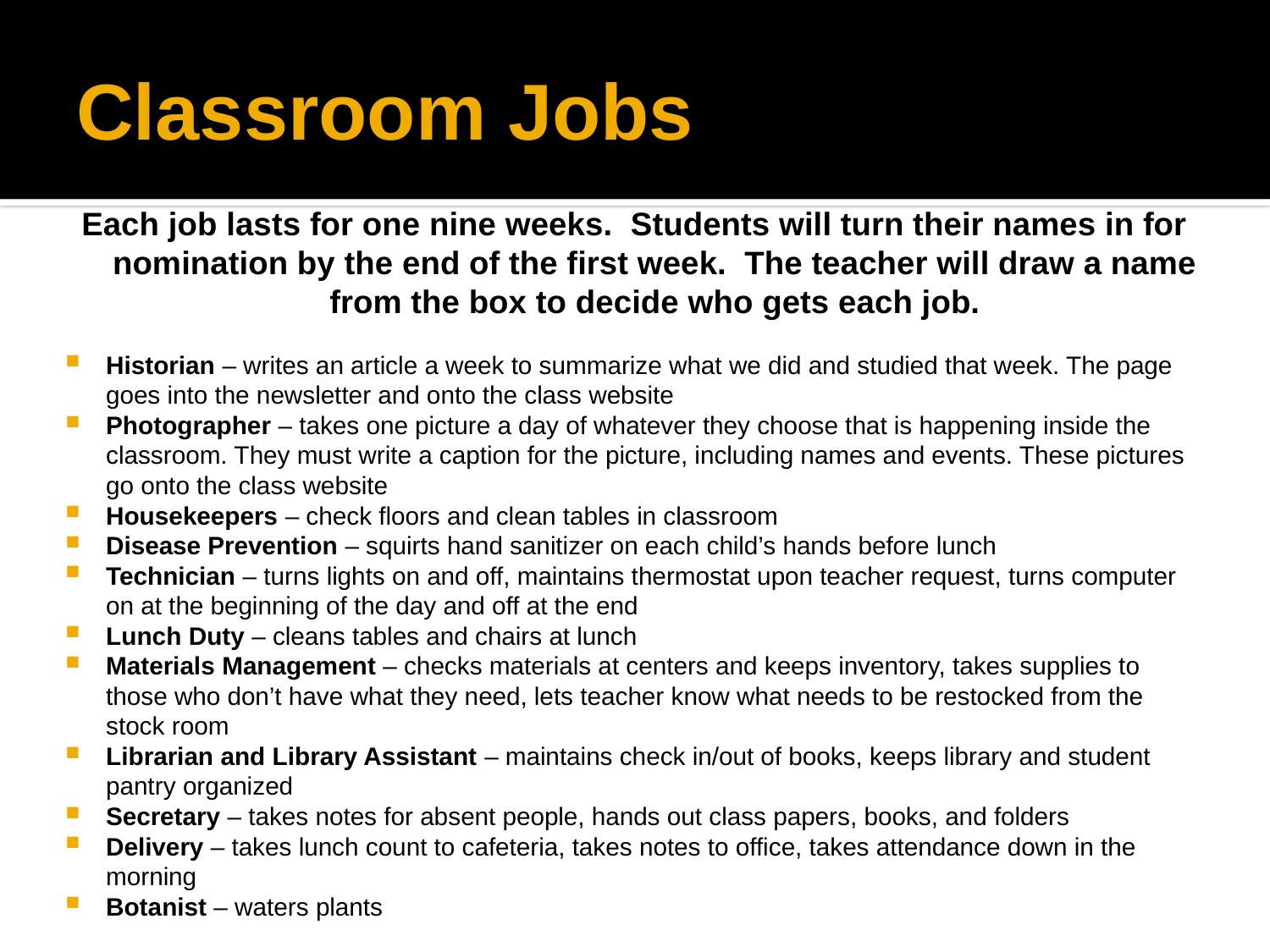

# Classroom Jobs
Each job lasts for one nine weeks.  Students will turn their names in for nomination by the end of the first week.  The teacher will draw a name from the box to decide who gets each job.

Historian – writes an article a week to summarize what we did and studied that week. The page goes into the newsletter and onto the class website
Photographer – takes one picture a day of whatever they choose that is happening inside the classroom. They must write a caption for the picture, including names and events. These pictures go onto the class website
Housekeepers – check floors and clean tables in classroom
Disease Prevention – squirts hand sanitizer on each child’s hands before lunch
Technician – turns lights on and off, maintains thermostat upon teacher request, turns computer on at the beginning of the day and off at the end
Lunch Duty – cleans tables and chairs at lunch
Materials Management – checks materials at centers and keeps inventory, takes supplies to those who don’t have what they need, lets teacher know what needs to be restocked from the stock room
Librarian and Library Assistant – maintains check in/out of books, keeps library and student pantry organized
Secretary – takes notes for absent people, hands out class papers, books, and folders
Delivery – takes lunch count to cafeteria, takes notes to office, takes attendance down in the morning
Botanist – waters plants